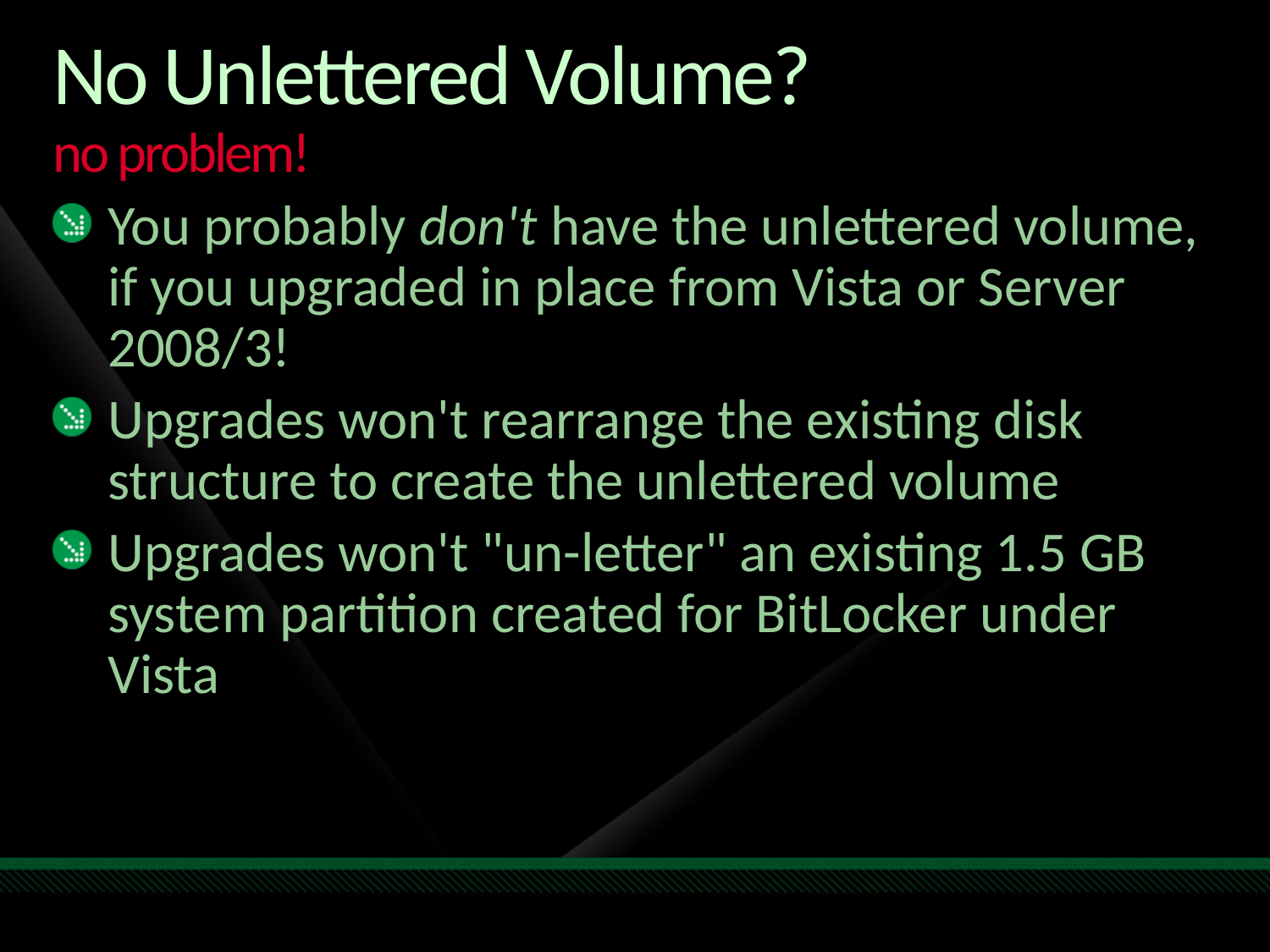

# No Unlettered Volume? no problem!
You probably don't have the unlettered volume, if you upgraded in place from Vista or Server 2008/3!
Upgrades won't rearrange the existing disk structure to create the unlettered volume
Upgrades won't "un-letter" an existing 1.5 GB system partition created for BitLocker under Vista